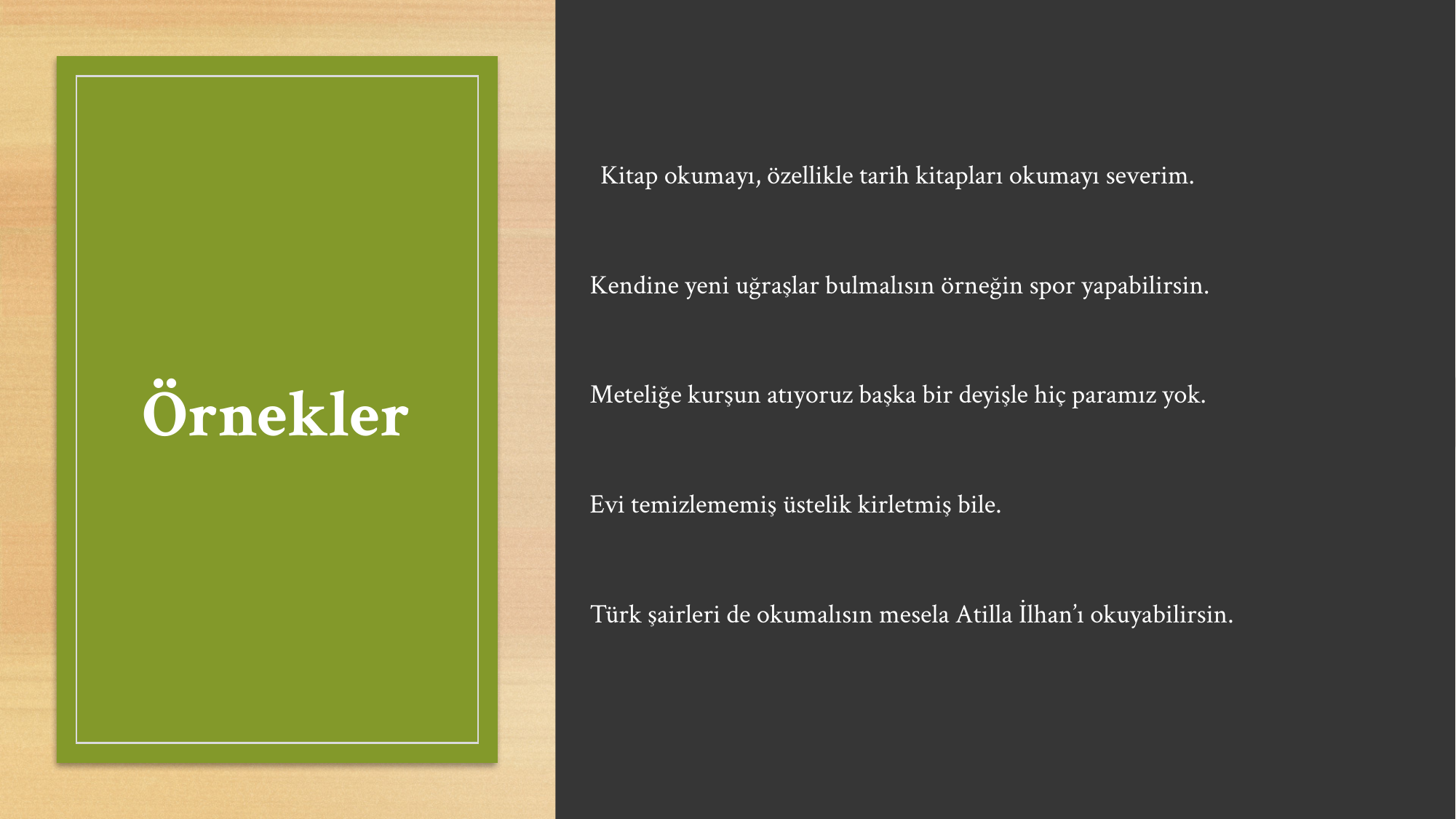

Kitap okumayı, özellikle tarih kitapları okumayı severim.
Kendine yeni uğraşlar bulmalısın örneğin spor yapabilirsin.
Meteliğe kurşun atıyoruz başka bir deyişle hiç paramız yok.
Evi temizlememiş üstelik kirletmiş bile.
Türk şairleri de okumalısın mesela Atilla İlhan’ı okuyabilirsin.

# Örnekler